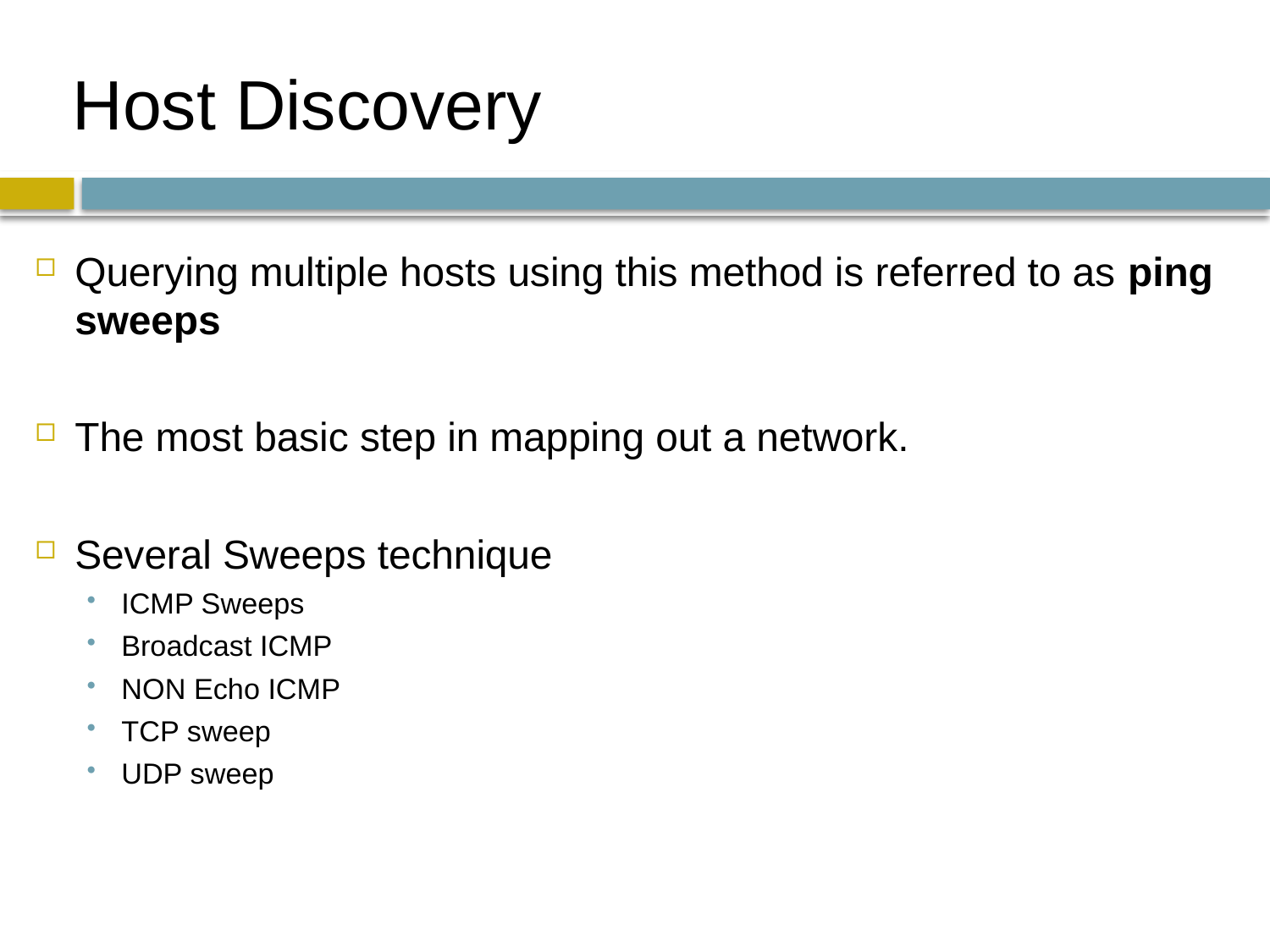

# Host Discovery
Querying multiple hosts using this method is referred to as ping sweeps

The most basic step in mapping out a network.

Several Sweeps technique
ICMP Sweeps
Broadcast ICMP
NON Echo ICMP
TCP sweep
UDP sweep